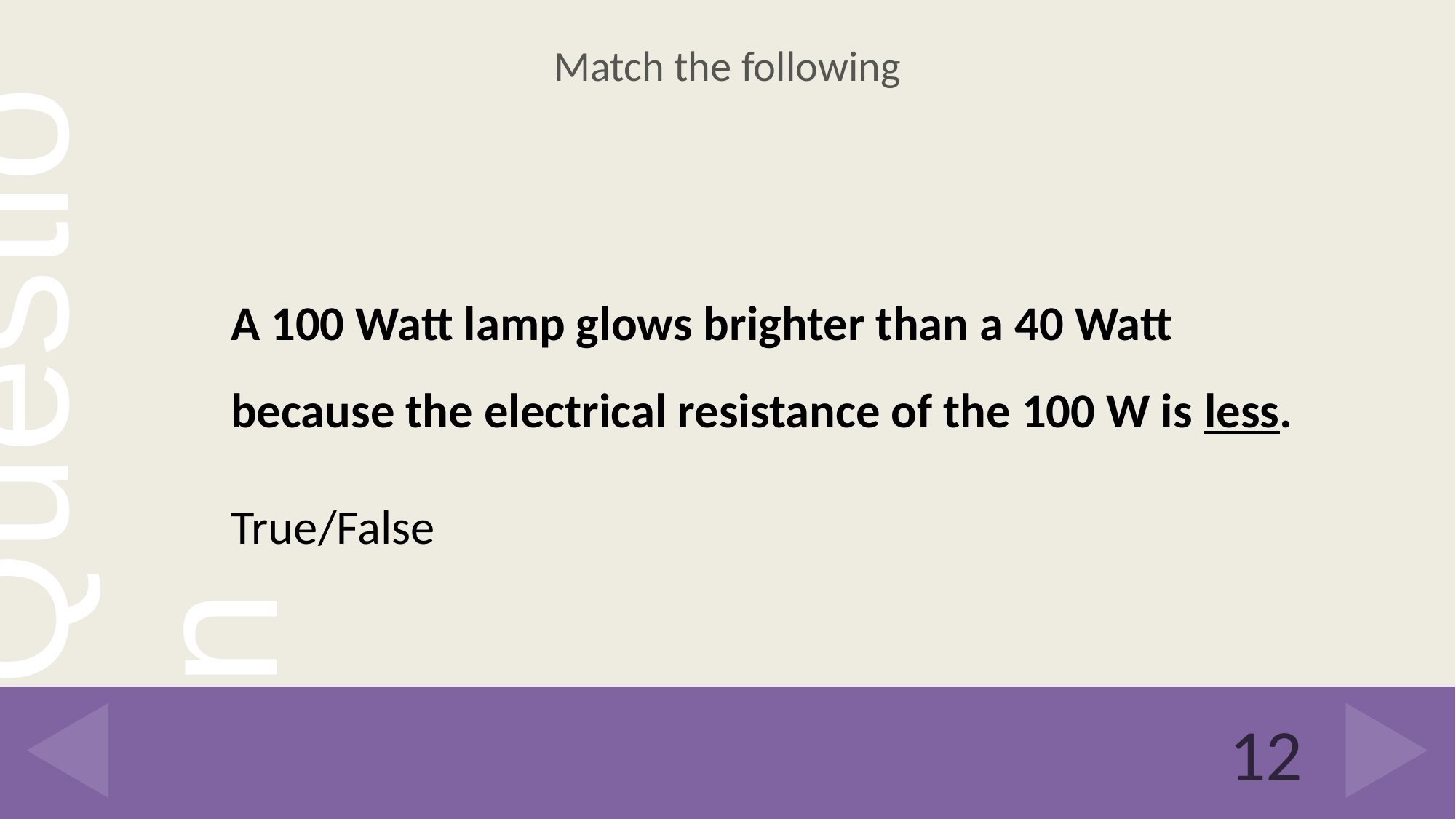

# Match the following
A 100 Watt lamp glows brighter than a 40 Watt because the electrical resistance of the 100 W is less.

True/False

12